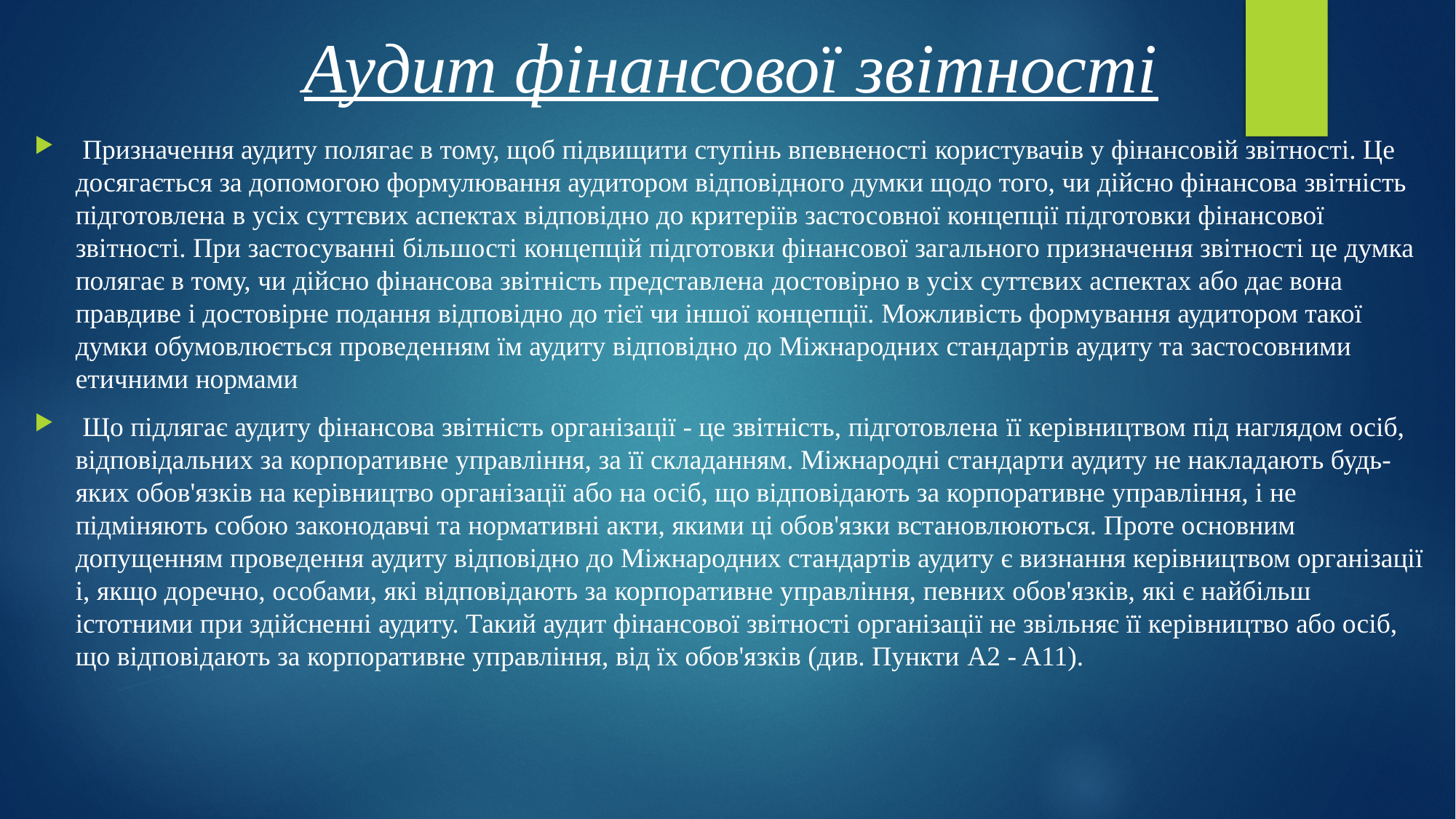

# Аудит фінансової звітності
 Призначення аудиту полягає в тому, щоб підвищити ступінь впевненості користувачів у фінансовій звітності. Це досягається за допомогою формулювання аудитором відповідного думки щодо того, чи дійсно фінансова звітність підготовлена ​​в усіх суттєвих аспектах відповідно до критеріїв застосовної концепції підготовки фінансової звітності. При застосуванні більшості концепцій підготовки фінансової загального призначення звітності це думка полягає в тому, чи дійсно фінансова звітність представлена ​​достовірно в усіх суттєвих аспектах або дає вона правдиве і достовірне подання відповідно до тієї чи іншої концепції. Можливість формування аудитором такої думки обумовлюється проведенням їм аудиту відповідно до Міжнародних стандартів аудиту та застосовними етичними нормами
 Що підлягає аудиту фінансова звітність організації - це звітність, підготовлена ​​її керівництвом під наглядом осіб, відповідальних за корпоративне управління, за її складанням. Міжнародні стандарти аудиту не накладають будь-яких обов'язків на керівництво організації або на осіб, що відповідають за корпоративне управління, і не підміняють собою законодавчі та нормативні акти, якими ці обов'язки встановлюються. Проте основним допущенням проведення аудиту відповідно до Міжнародних стандартів аудиту є визнання керівництвом організації і, якщо доречно, особами, які відповідають за корпоративне управління, певних обов'язків, які є найбільш істотними при здійсненні аудиту. Такий аудит фінансової звітності організації не звільняє її керівництво або осіб, що відповідають за корпоративне управління, від їх обов'язків (див. Пункти A2 - A11).